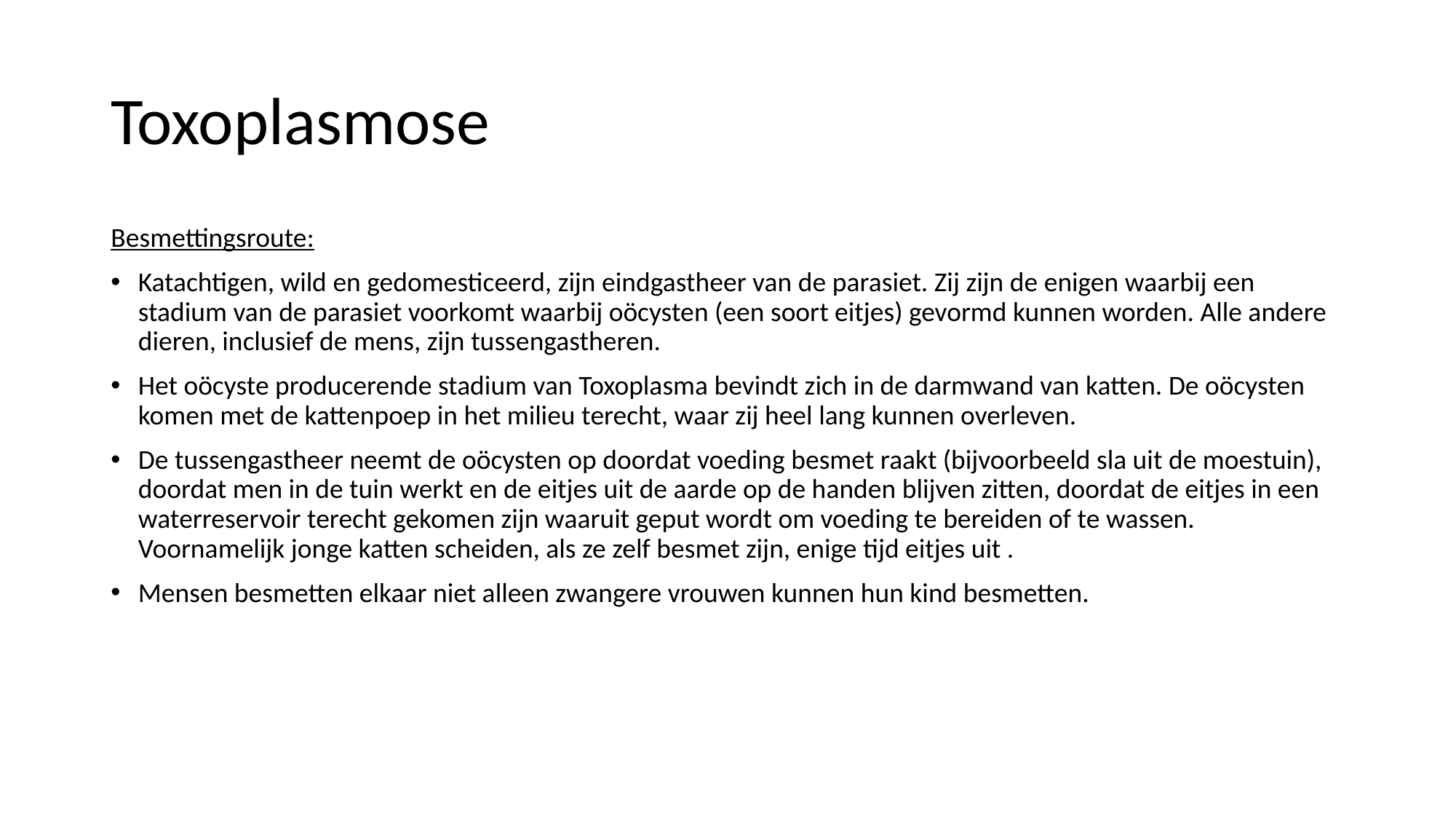

# Toxoplasmose
Besmettingsroute:
Katachtigen, wild en gedomesticeerd, zijn eindgastheer van de parasiet. Zij zijn de enigen waarbij een stadium van de parasiet voorkomt waarbij oöcysten (een soort eitjes) gevormd kunnen worden. Alle andere dieren, inclusief de mens, zijn tussengastheren.
Het oöcyste producerende stadium van Toxoplasma bevindt zich in de darmwand van katten. De oöcysten komen met de kattenpoep in het milieu terecht, waar zij heel lang kunnen overleven.
De tussengastheer neemt de oöcysten op doordat voeding besmet raakt (bijvoorbeeld sla uit de moestuin), doordat men in de tuin werkt en de eitjes uit de aarde op de handen blijven zitten, doordat de eitjes in een waterreservoir terecht gekomen zijn waaruit geput wordt om voeding te bereiden of te wassen. Voornamelijk jonge katten scheiden, als ze zelf besmet zijn, enige tijd eitjes uit .
Mensen besmetten elkaar niet alleen zwangere vrouwen kunnen hun kind besmetten.